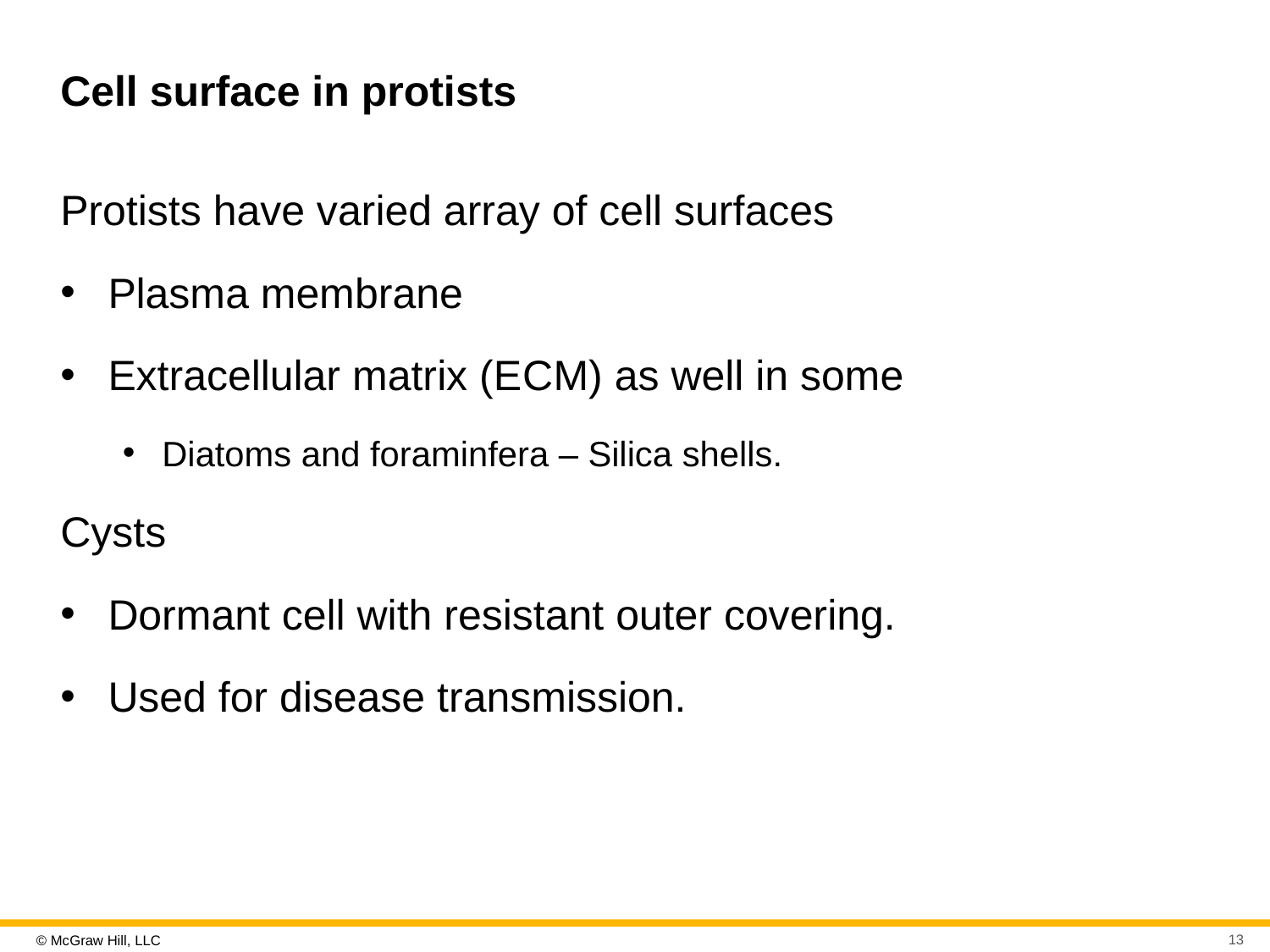

# Cell surface in protists
Protists have varied array of cell surfaces
Plasma membrane
Extracellular matrix (E C M) as well in some
Diatoms and foraminfera – Silica shells.
Cysts
Dormant cell with resistant outer covering.
Used for disease transmission.
13